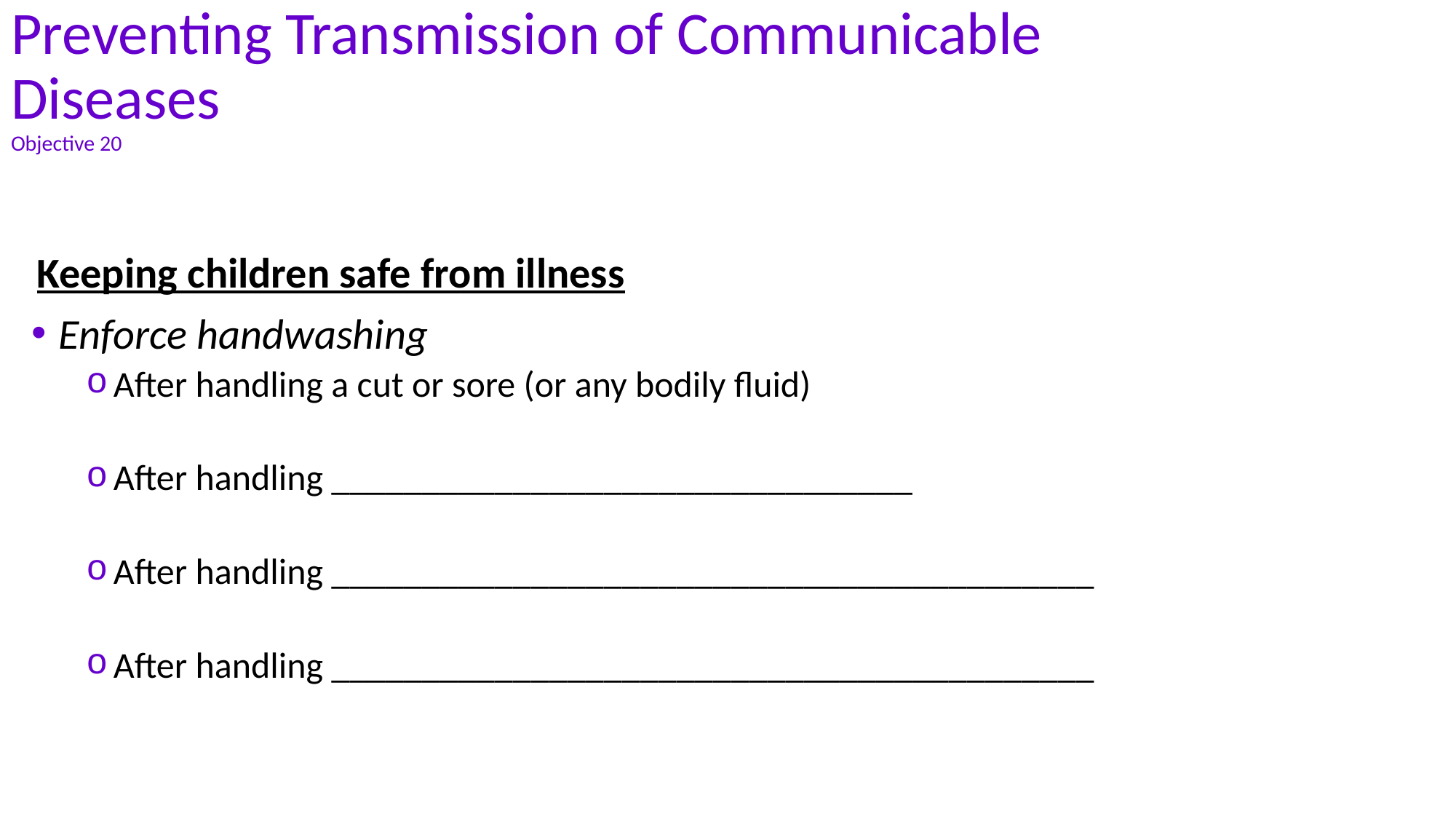

# Preventing Transmission of Communicable Diseases Objective 20
Keeping children safe from illness
Enforce handwashing
After handling a cut or sore (or any bodily fluid)

After handling ________________________________

After handling __________________________________________

After handling __________________________________________